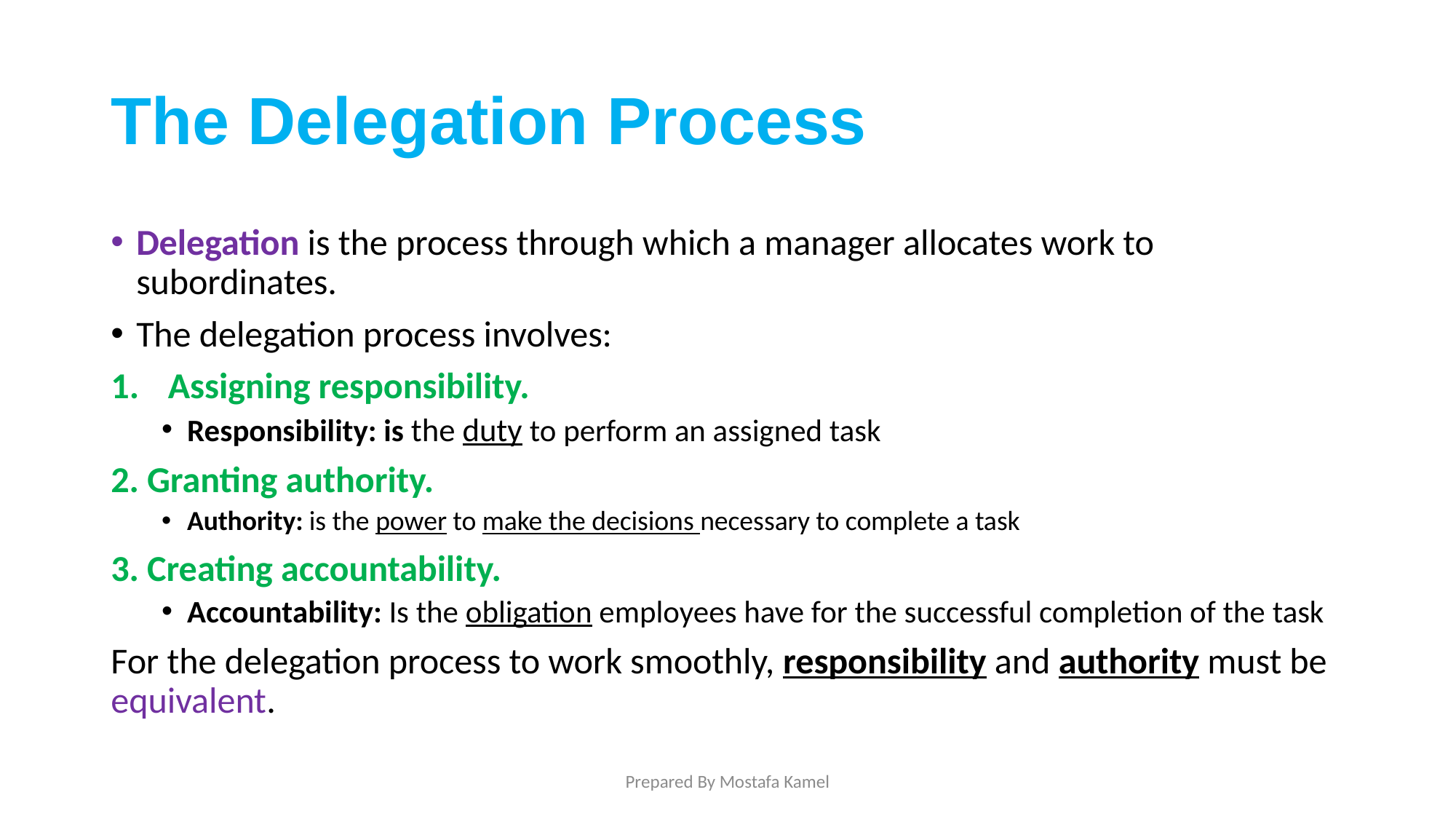

# The Delegation Process
Delegation is the process through which a manager allocates work to subordinates.
The delegation process involves:
Assigning responsibility.
Responsibility: is the duty to perform an assigned task
2. Granting authority.
Authority: is the power to make the decisions necessary to complete a task
3. Creating accountability.
Accountability: Is the obligation employees have for the successful completion of the task
For the delegation process to work smoothly, responsibility and authority must be equivalent.
Prepared By Mostafa Kamel